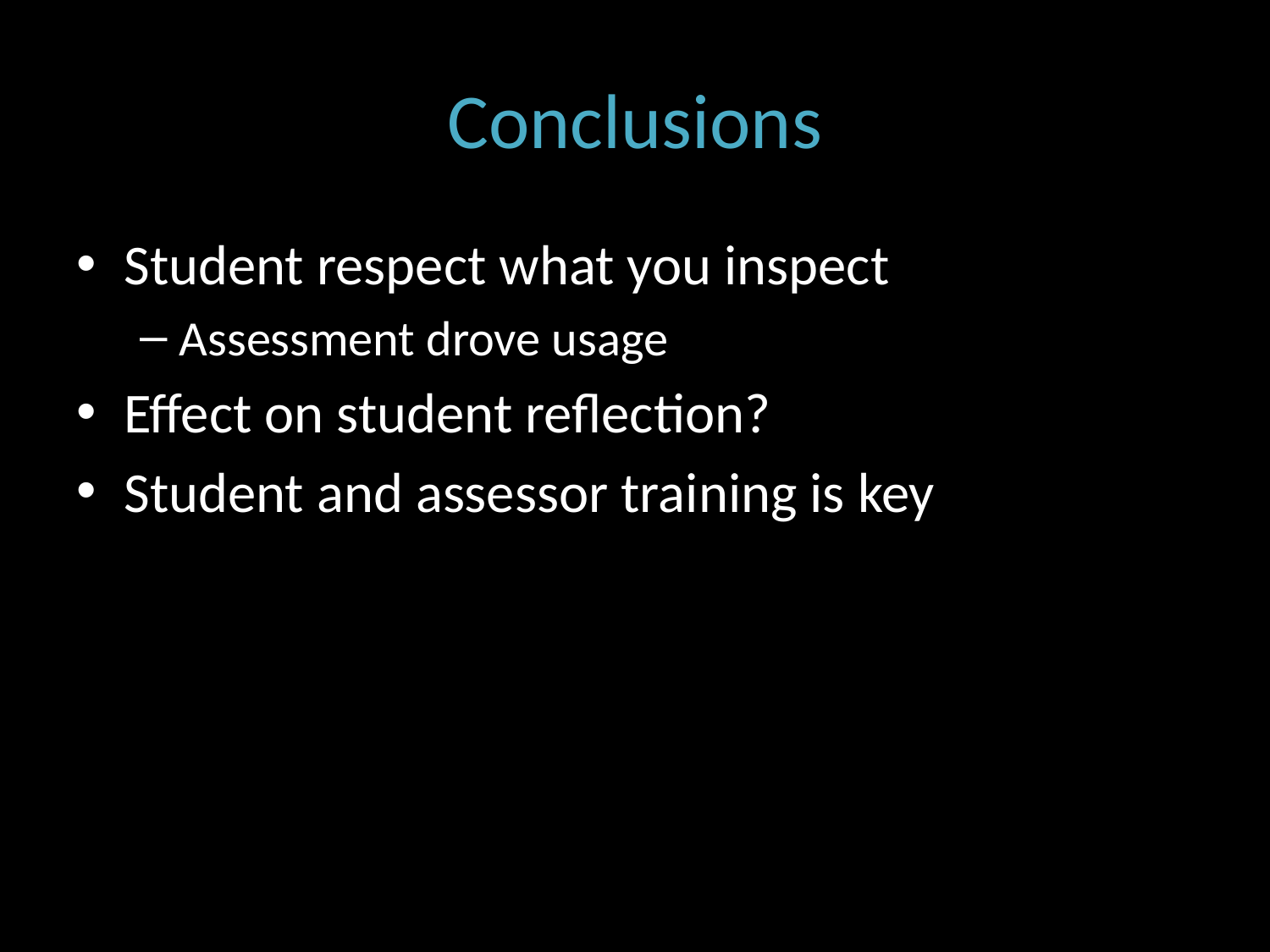

# Conclusions
Student respect what you inspect
Assessment drove usage
Effect on student reflection?
Student and assessor training is key